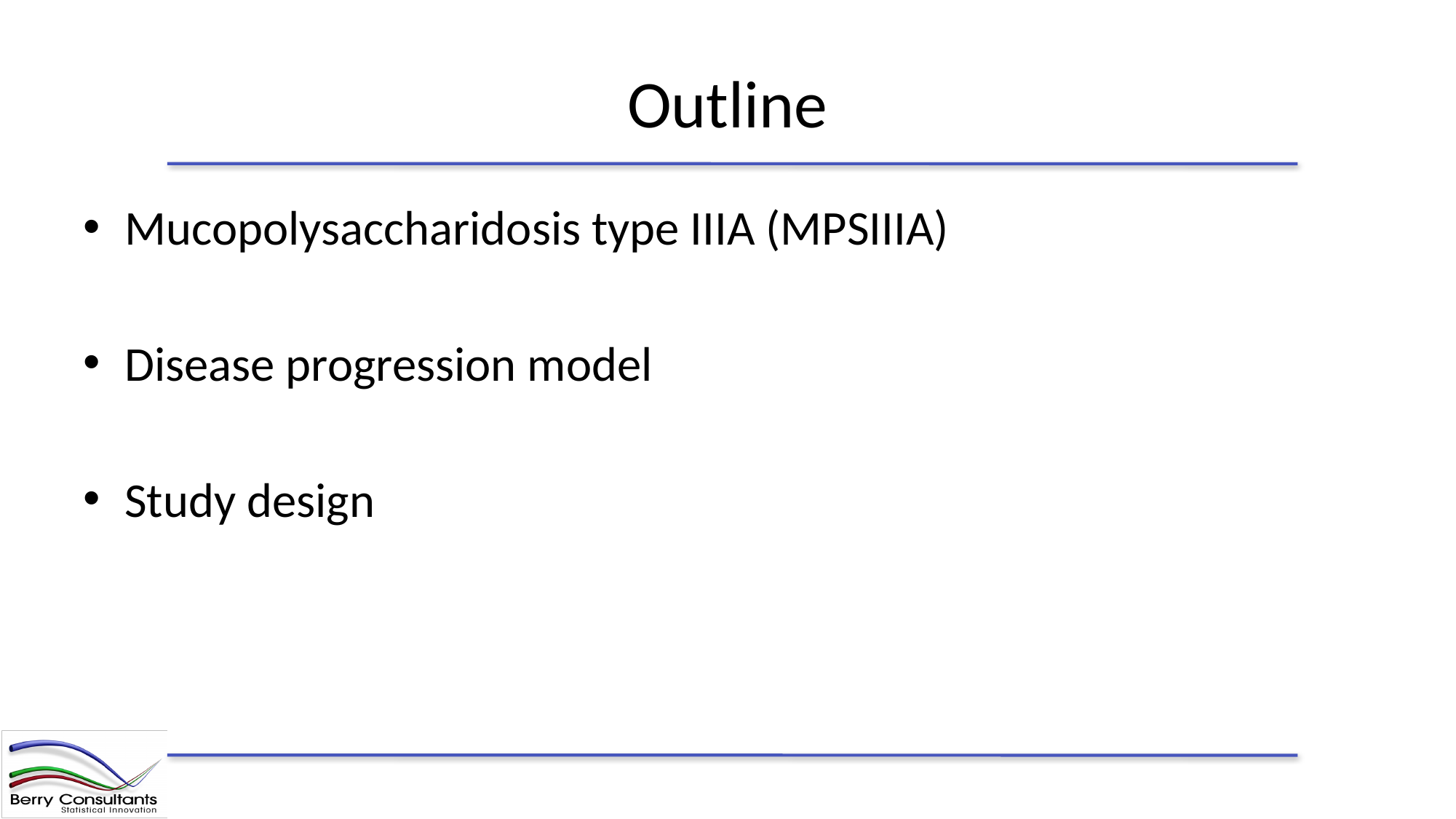

# Outline
Mucopolysaccharidosis type IIIA (MPSIIIA)

Disease progression model

Study design